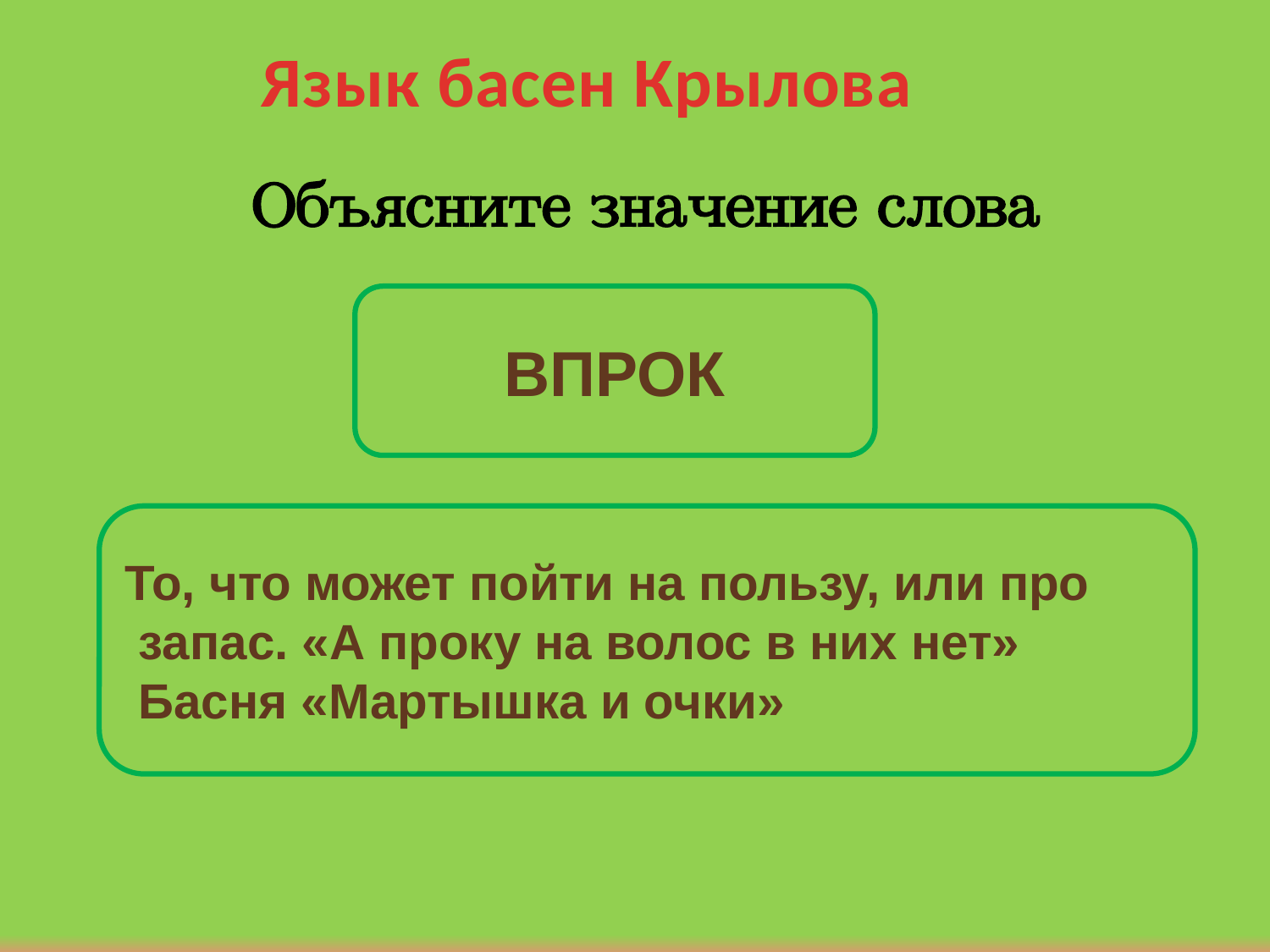

Язык басен Крылова
Объясните значение слова

ВПРОК
То, что может пойти на пользу, или про
 запас. «А проку на волос в них нет»
 Басня «Мартышка и очки»